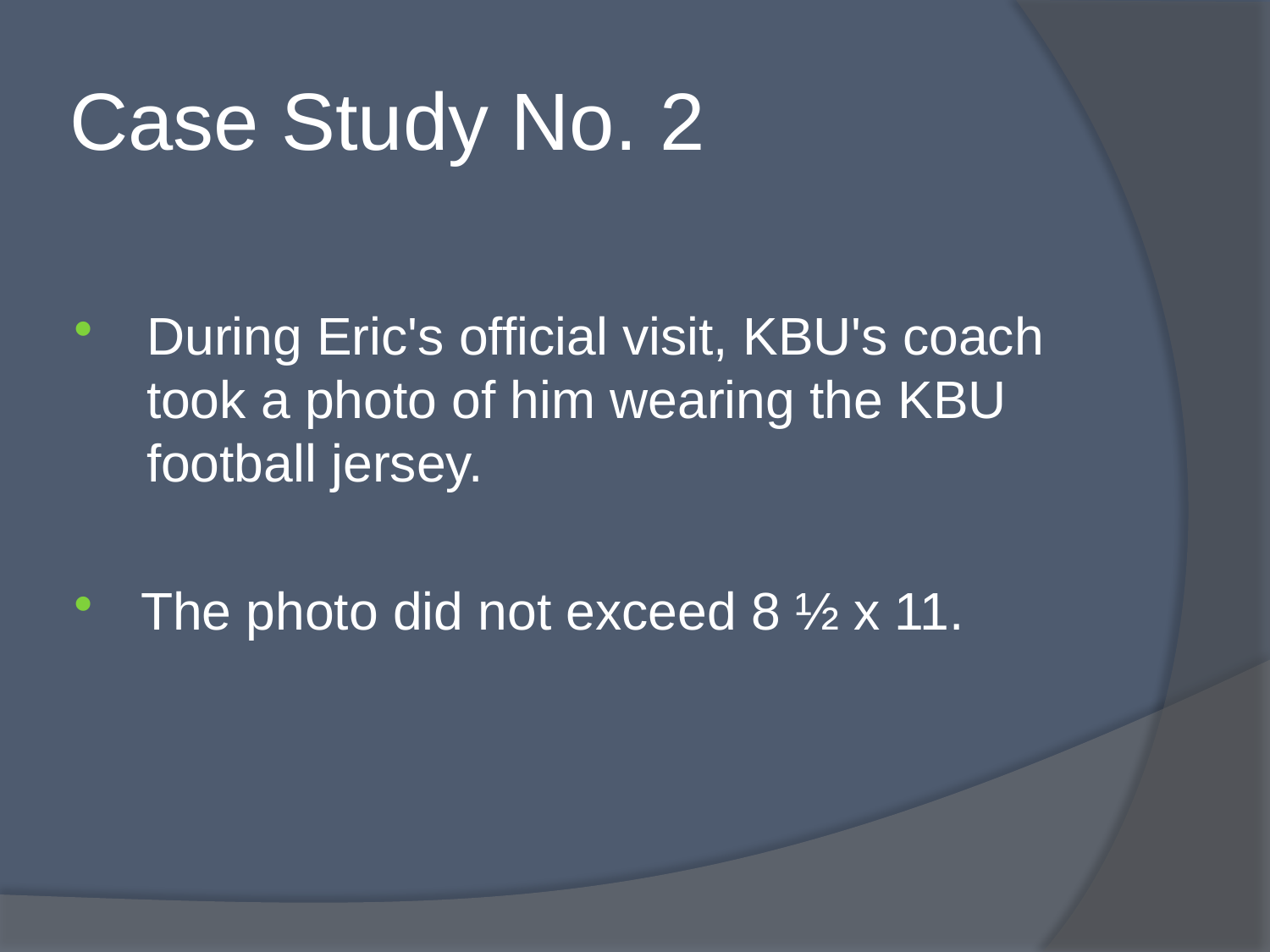

# Case Study No. 2
During Eric's official visit, KBU's coach took a photo of him wearing the KBU football jersey.

The photo did not exceed 8 ½ x 11.